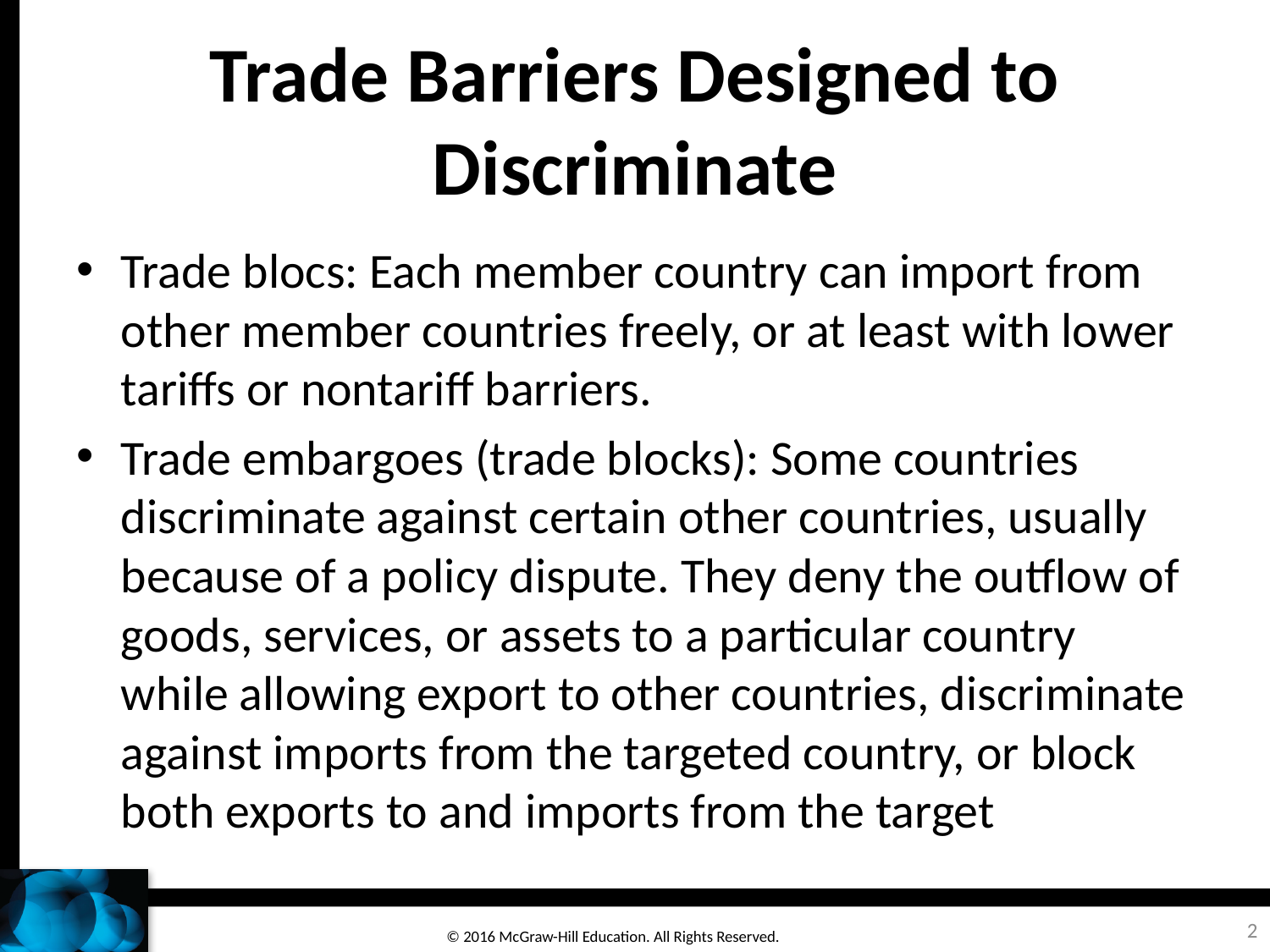

# Trade Barriers Designed to Discriminate
Trade blocs: Each member country can import from other member countries freely, or at least with lower tariffs or nontariff barriers.
Trade embargoes (trade blocks): Some countries discriminate against certain other countries, usually because of a policy dispute. They deny the outflow of goods, services, or assets to a particular country while allowing export to other countries, discriminate against imports from the targeted country, or block both exports to and imports from the target
2
© 2016 McGraw-Hill Education. All Rights Reserved.